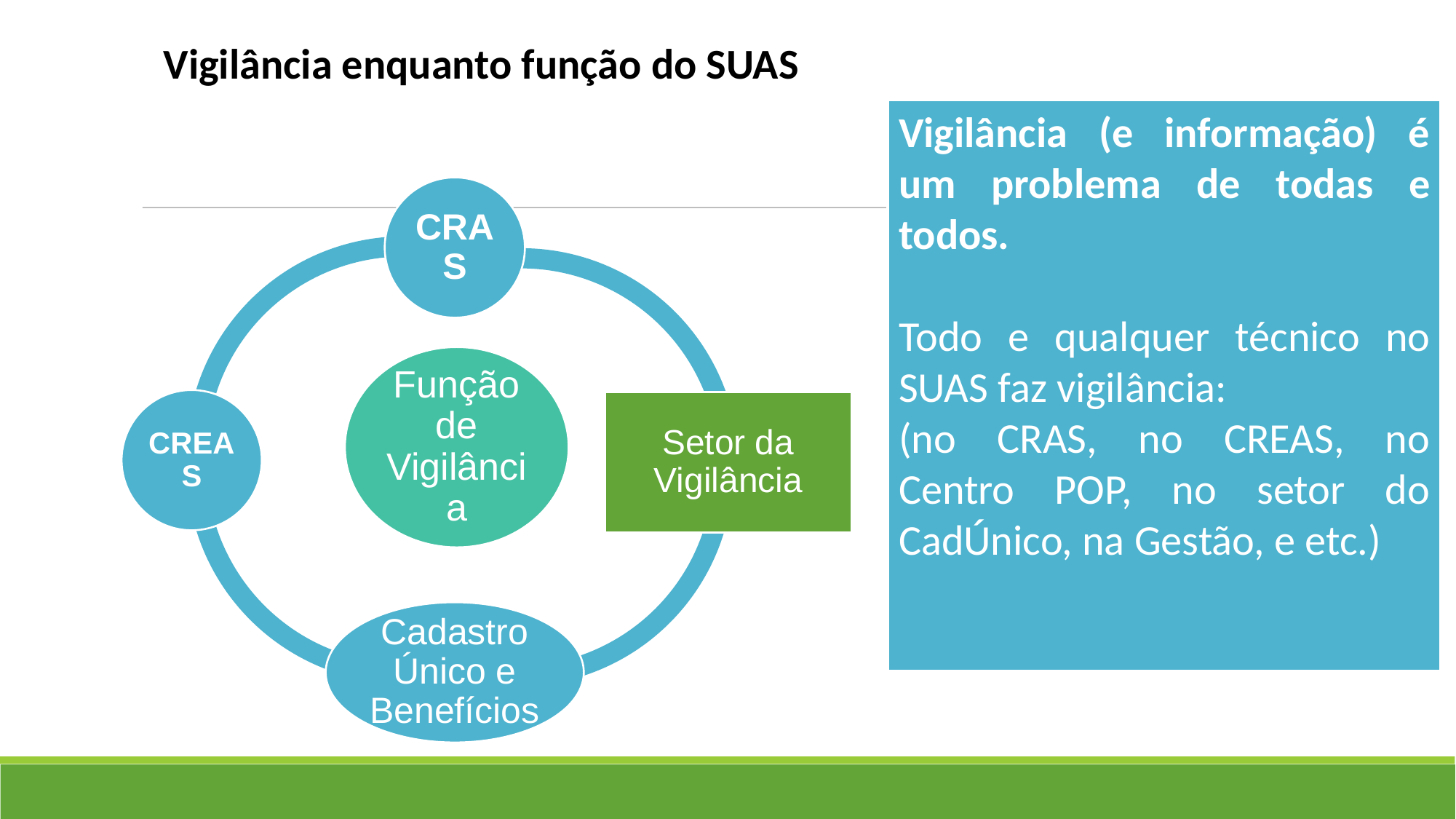

Vigilância enquanto função do SUAS
Vigilância (e informação) é um problema de todas e todos.

Todo e qualquer técnico no SUAS faz vigilância:
(no CRAS, no CREAS, no Centro POP, no setor do CadÚnico, na Gestão, e etc.)

Função de Vigilância
CRAS
Setor da Vigilância
Cadastro Único e Benefícios
CREAS